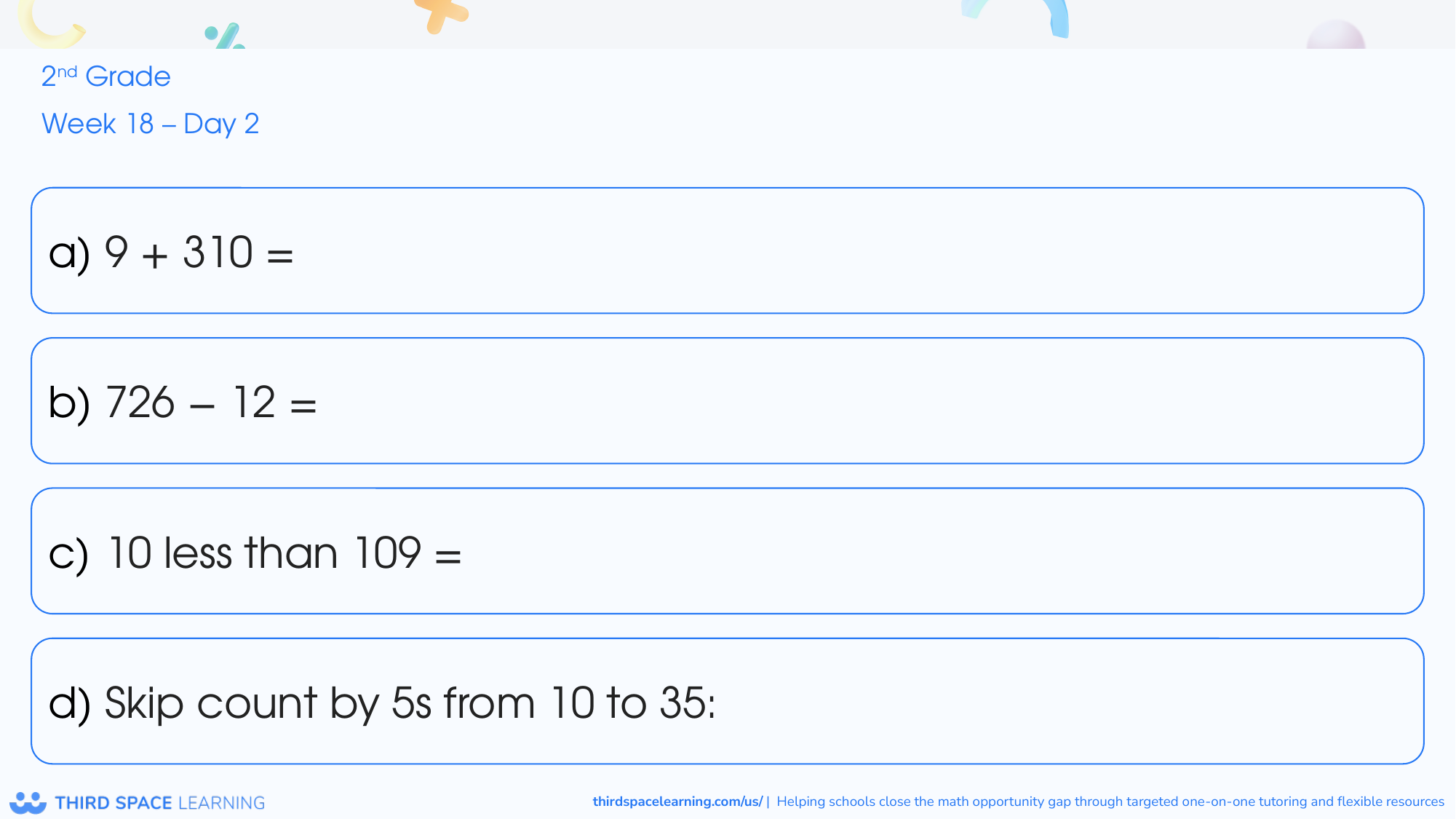

2nd Grade
Week 18 – Day 2
9 + 310 =
726 − 12 =
10 less than 109 =
Skip count by 5s from 10 to 35: